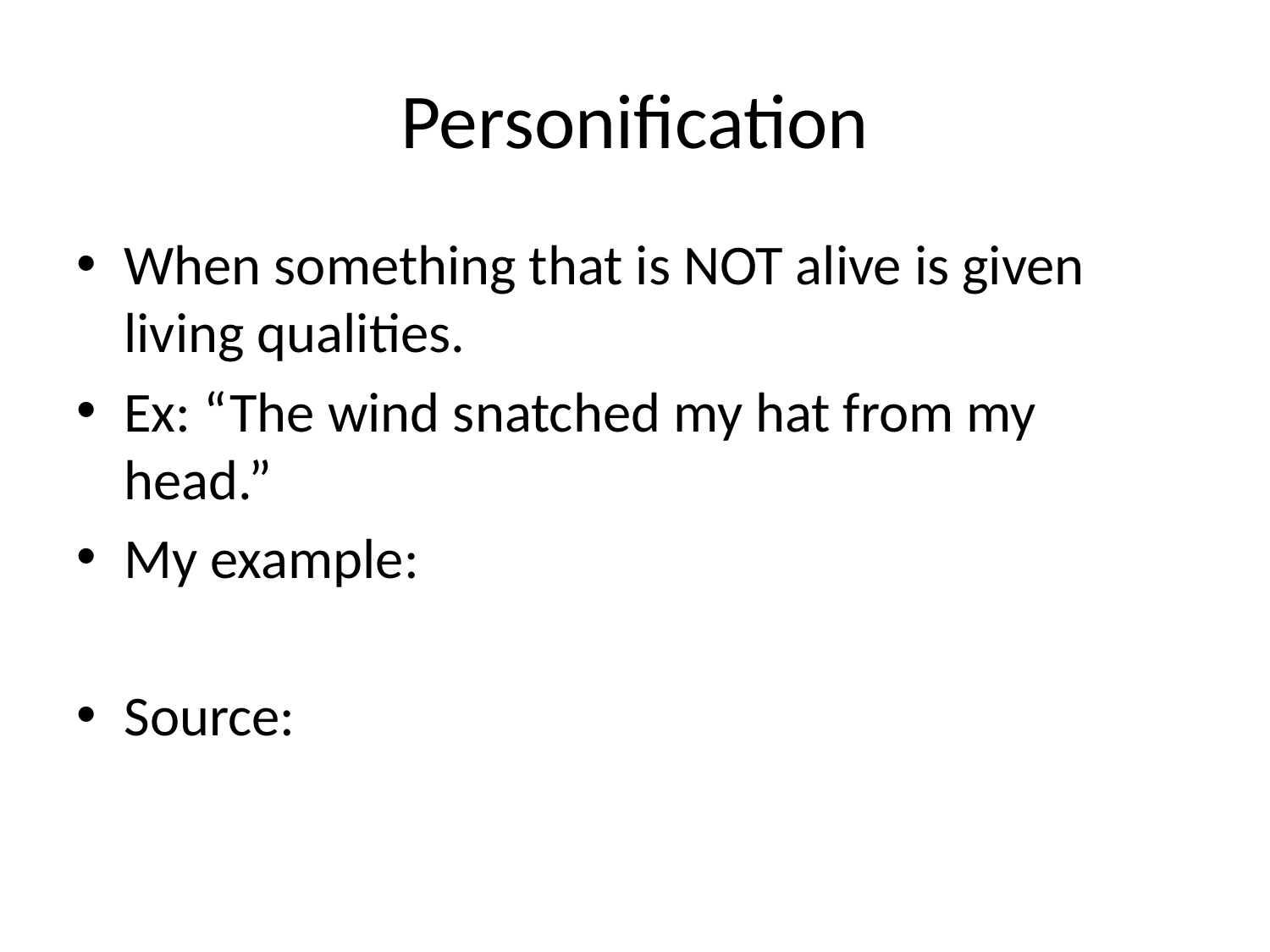

# Personification
When something that is NOT alive is given living qualities.
Ex: “The wind snatched my hat from my head.”
My example:

Source: